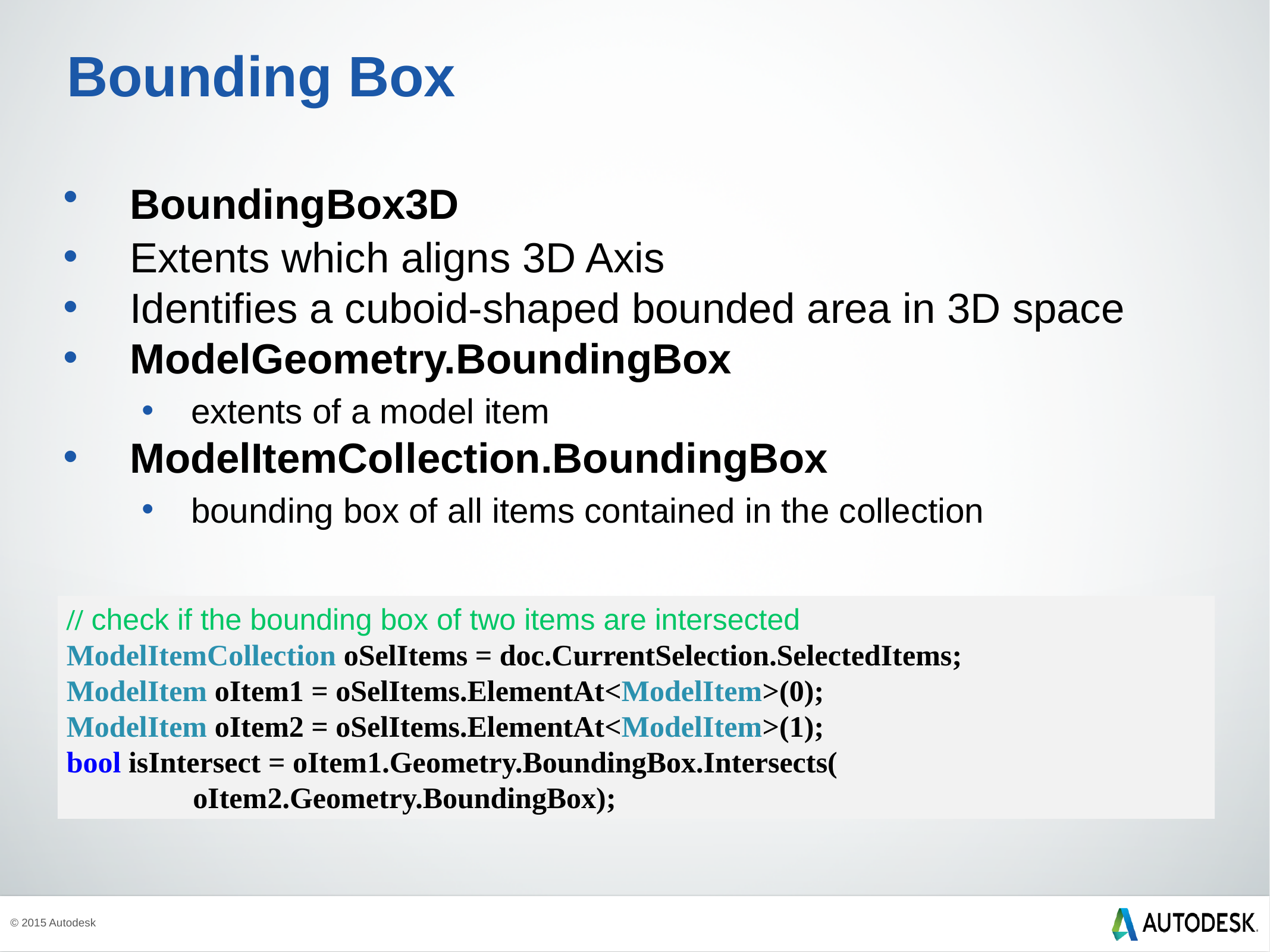

# Bounding Box
BoundingBox3D
Extents which aligns 3D Axis
Identifies a cuboid-shaped bounded area in 3D space
ModelGeometry.BoundingBox
extents of a model item
ModelItemCollection.BoundingBox
bounding box of all items contained in the collection
// check if the bounding box of two items are intersected
ModelItemCollection oSelItems = doc.CurrentSelection.SelectedItems;
ModelItem oItem1 = oSelItems.ElementAt<ModelItem>(0);
ModelItem oItem2 = oSelItems.ElementAt<ModelItem>(1);
bool isIntersect = oItem1.Geometry.BoundingBox.Intersects(
                 oItem2.Geometry.BoundingBox);